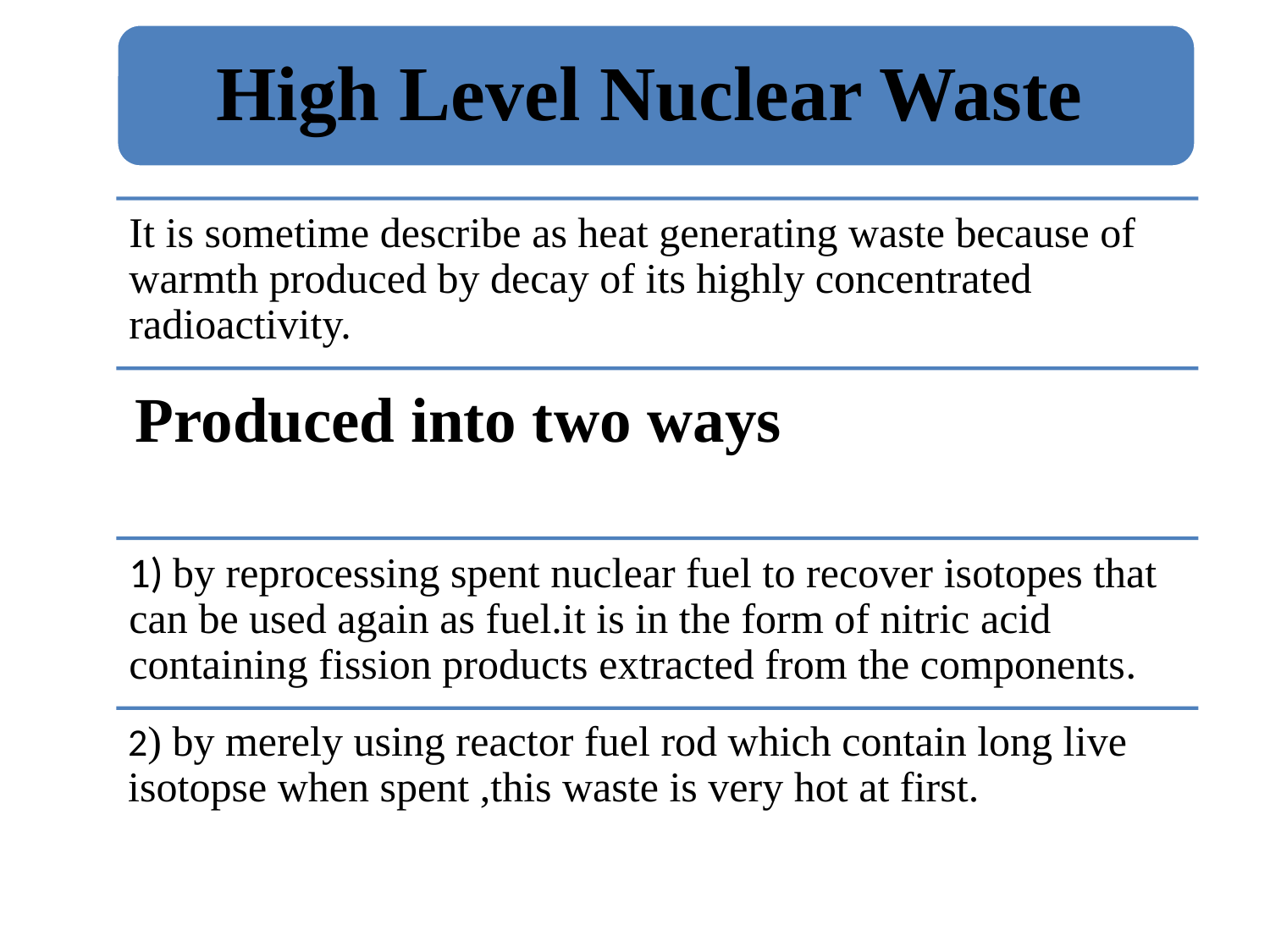

High Level Nuclear Waste
It is sometime describe as heat generating waste because of warmth produced by decay of its highly concentrated radioactivity.
Produced into two ways
1) by reprocessing spent nuclear fuel to recover isotopes that can be used again as fuel.it is in the form of nitric acid containing fission products extracted from the components.
2) by merely using reactor fuel rod which contain long live isotopse when spent ,this waste is very hot at first.